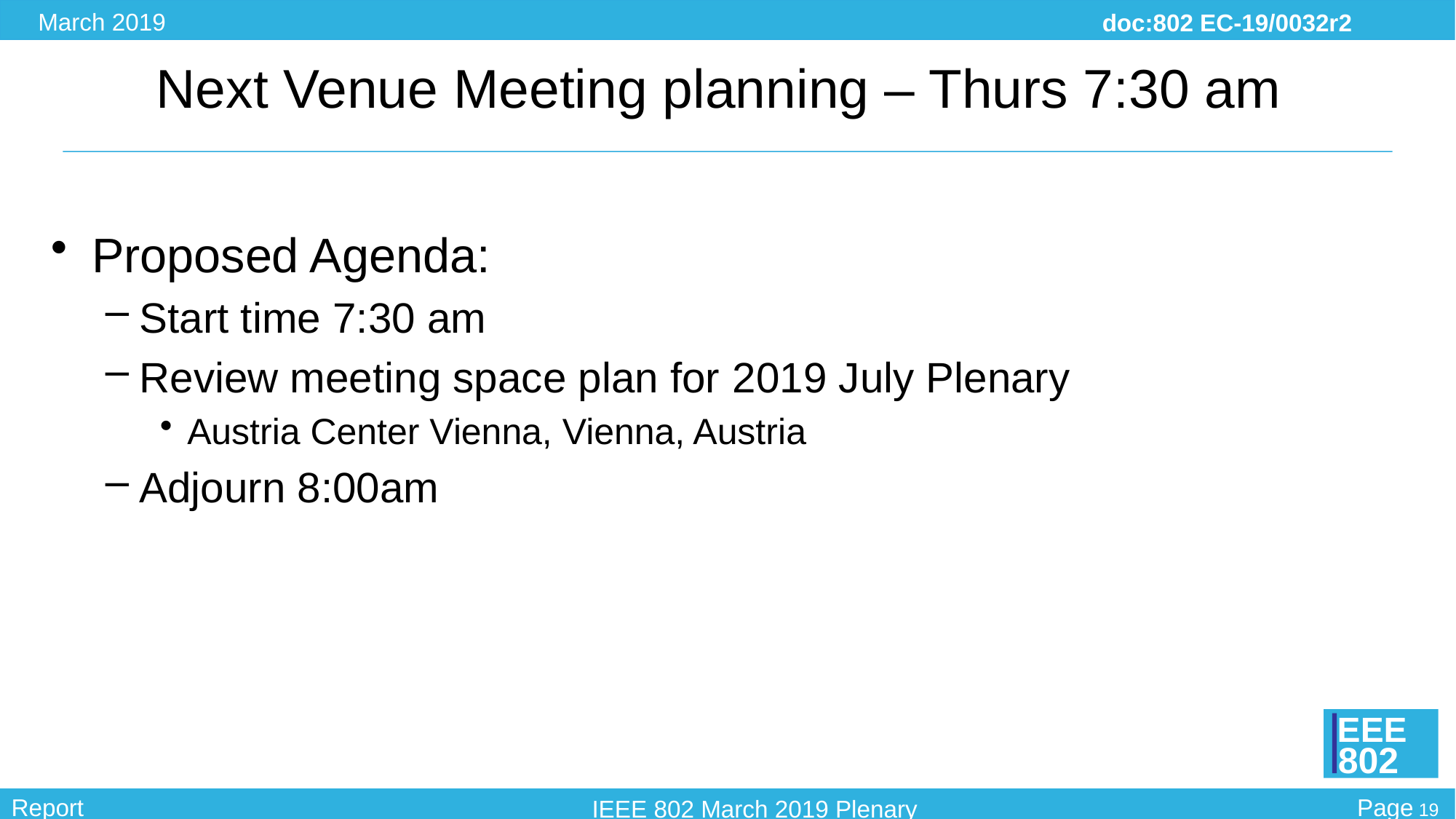

# Next Venue Meeting planning – Thurs 7:30 am
Proposed Agenda:
Start time 7:30 am
Review meeting space plan for 2019 July Plenary
Austria Center Vienna, Vienna, Austria
Adjourn 8:00am